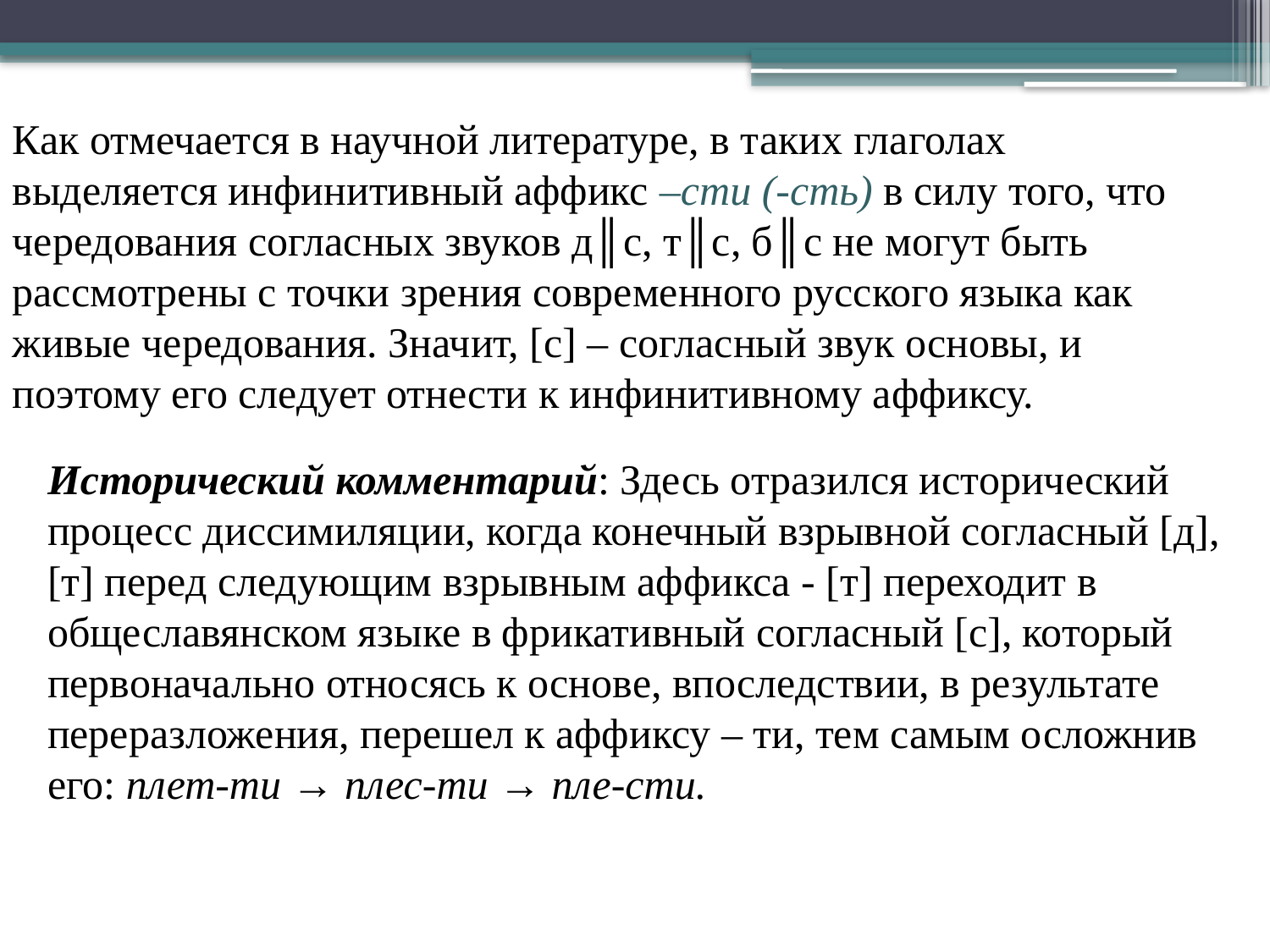

Как отмечается в научной литературе, в таких глаголах выделяется инфинитивный аффикс –сти (-сть) в силу того, что чередования согласных звуков д║с, т║с, б║с не могут быть рассмотрены с точки зрения современного русского языка как живые чередования. Значит, [с] – согласный звук основы, и поэтому его следует отнести к инфинитивному аффиксу.
Исторический комментарий: Здесь отразился исторический процесс диссимиляции, когда конечный взрывной согласный [д], [т] перед следующим взрывным аффикса - [т] переходит в общеславянском языке в фрикативный согласный [с], который первоначально относясь к основе, впоследствии, в результате переразложения, перешел к аффиксу – ти, тем самым осложнив его: плет-ти → плес-ти → пле-сти.